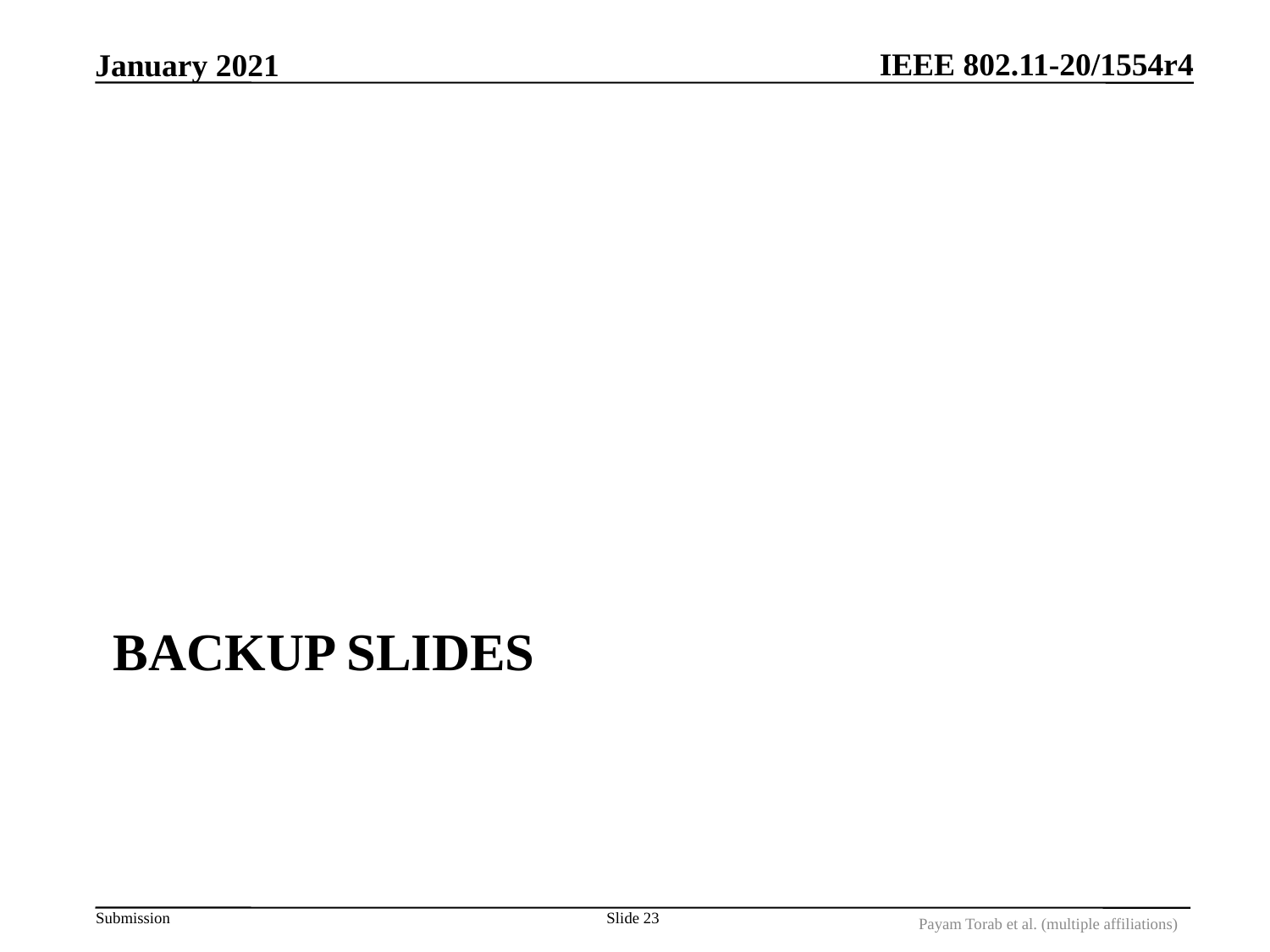

January 2021

# Backup slides
Slide 23
Payam Torab et al. (multiple affiliations)